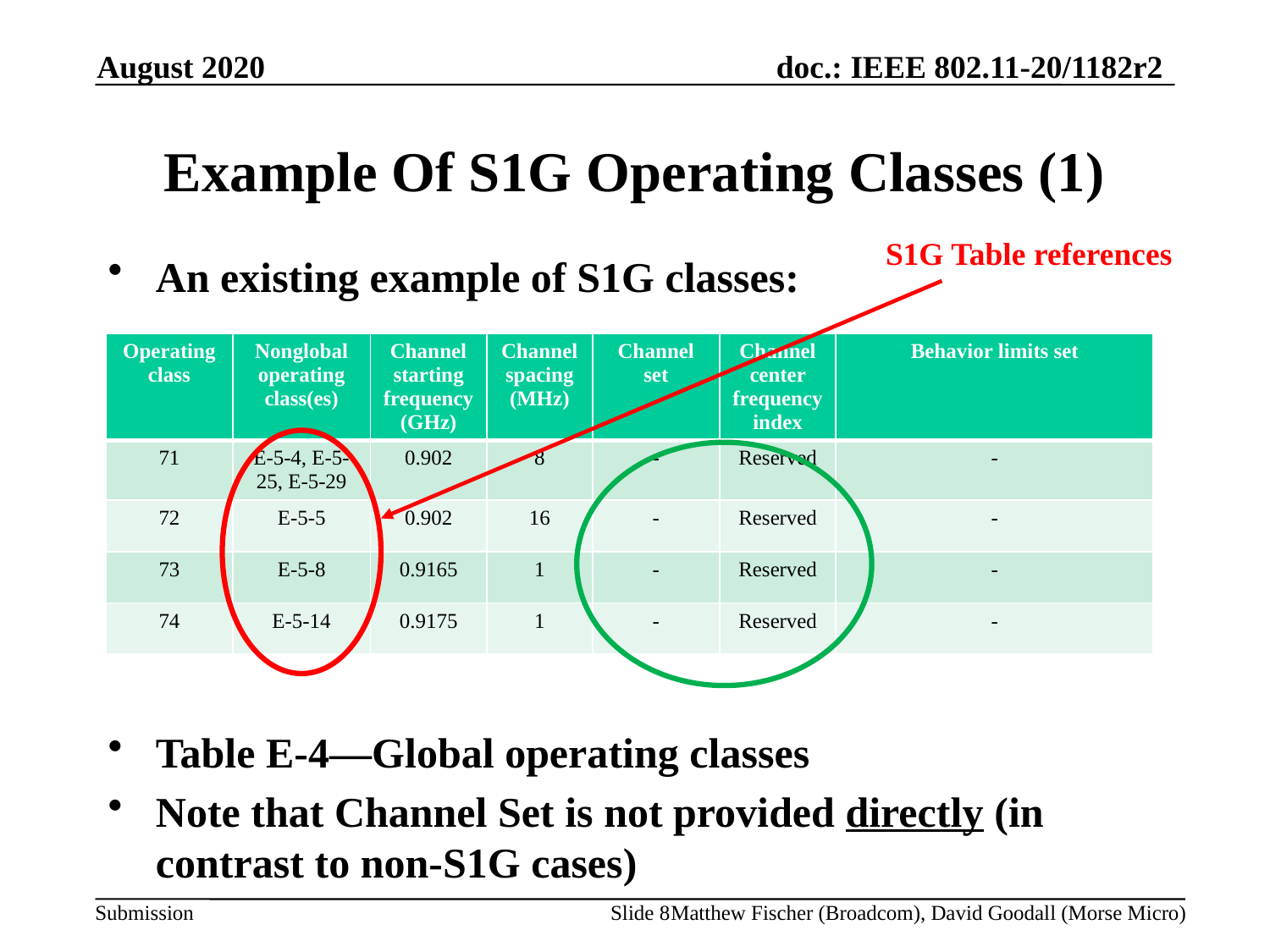

August 2020
# Example Of S1G Operating Classes (1)
S1G Table references
An existing example of S1G classes:
| Operating class | Nonglobal operating class(es) | Channel starting frequency (GHz) | Channel spacing (MHz) | Channel set | Channel center frequency index | Behavior limits set |
| --- | --- | --- | --- | --- | --- | --- |
| 71 | E-5-4, E-5-25, E-5-29 | 0.902 | 8 | - | Reserved | - |
| 72 | E-5-5 | 0.902 | 16 | - | Reserved | - |
| 73 | E-5-8 | 0.9165 | 1 | - | Reserved | - |
| 74 | E-5-14 | 0.9175 | 1 | - | Reserved | - |

Table E-4—Global operating classes
Note that Channel Set is not provided directly (in contrast to non-S1G cases)
Slide 8
Matthew Fischer (Broadcom), David Goodall (Morse Micro)